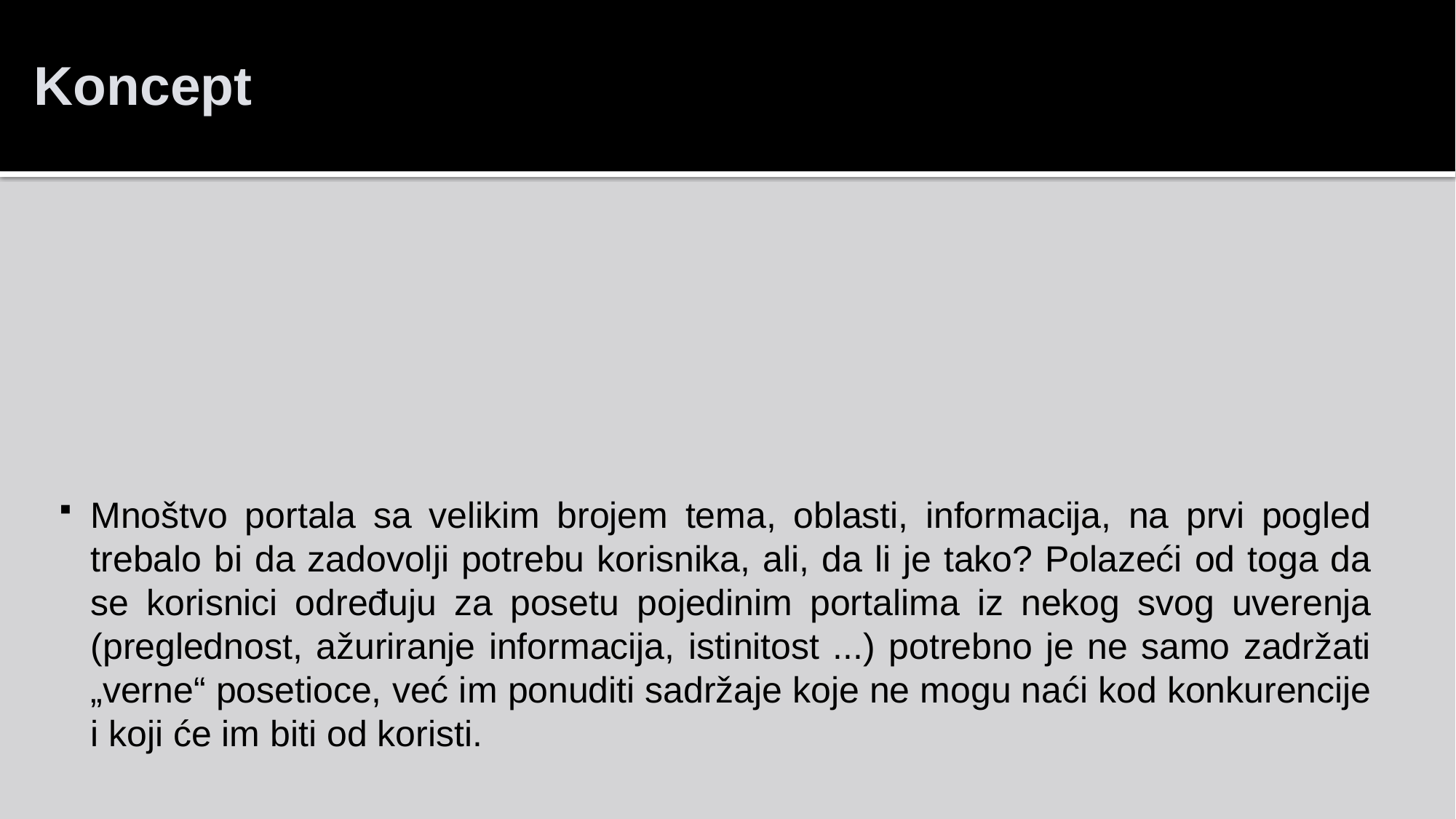

Koncept

Mnoštvo portala sa velikim brojem tema, oblasti, informacija, na prvi pogled trebalo bi da zadovolji potrebu korisnika, ali, da li je tako? Polazeći od toga da se korisnici određuju za posetu pojedinim portalima iz nekog svog uverenja (preglednost, ažuriranje informacija, istinitost ...) potrebno je ne samo zadržati „verne“ posetioce, već im ponuditi sadržaje koje ne mogu naći kod konkurencije i koji će im biti od koristi.